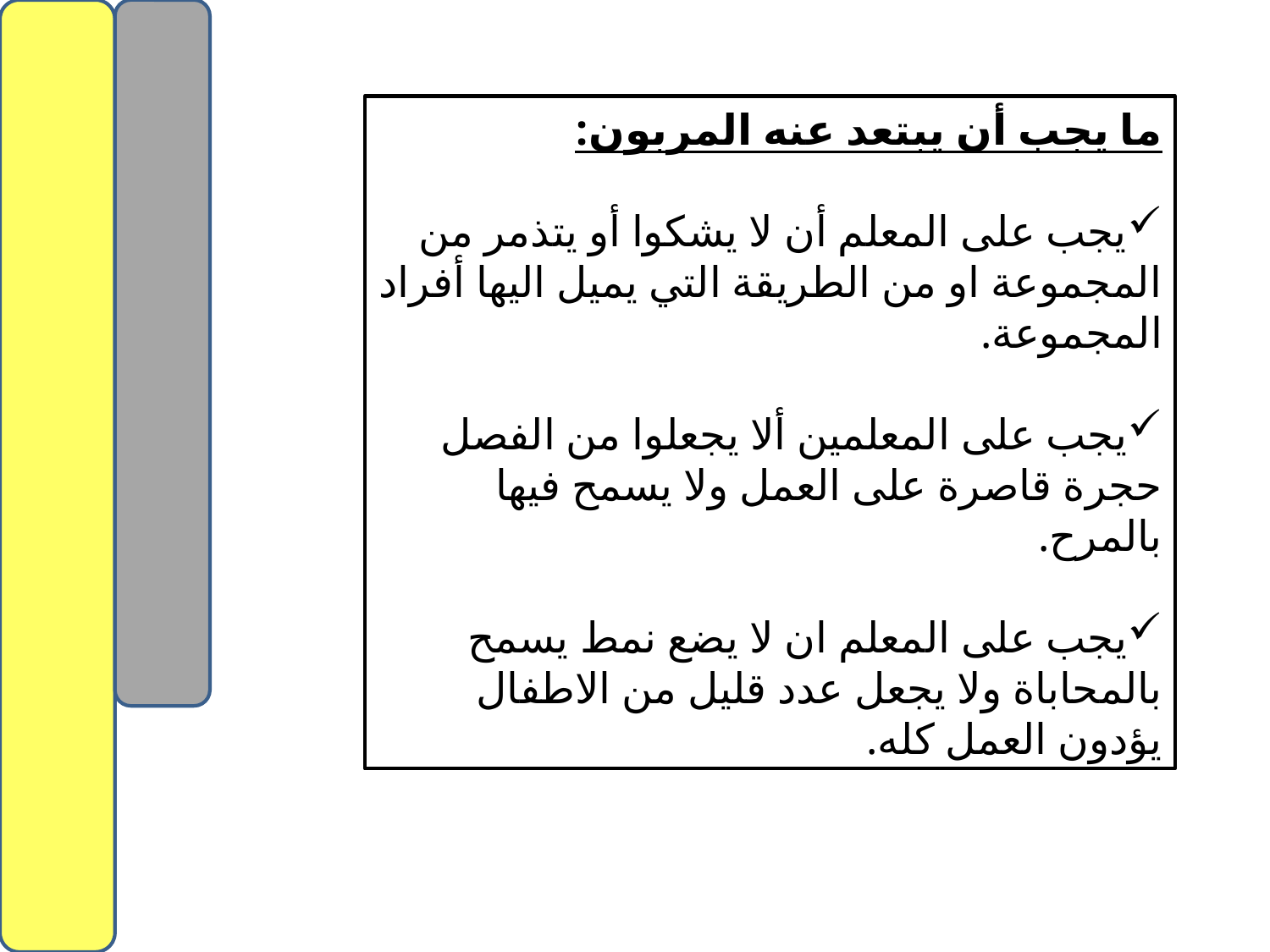

ما يجب أن يبتعد عنه المربون:

يجب على المعلم أن لا يشكوا أو يتذمر من المجموعة او من الطريقة التي يميل اليها أفراد المجموعة.

يجب على المعلمين ألا يجعلوا من الفصل حجرة قاصرة على العمل ولا يسمح فيها بالمرح.

يجب على المعلم ان لا يضع نمط يسمح بالمحاباة ولا يجعل عدد قليل من الاطفال يؤدون العمل كله.